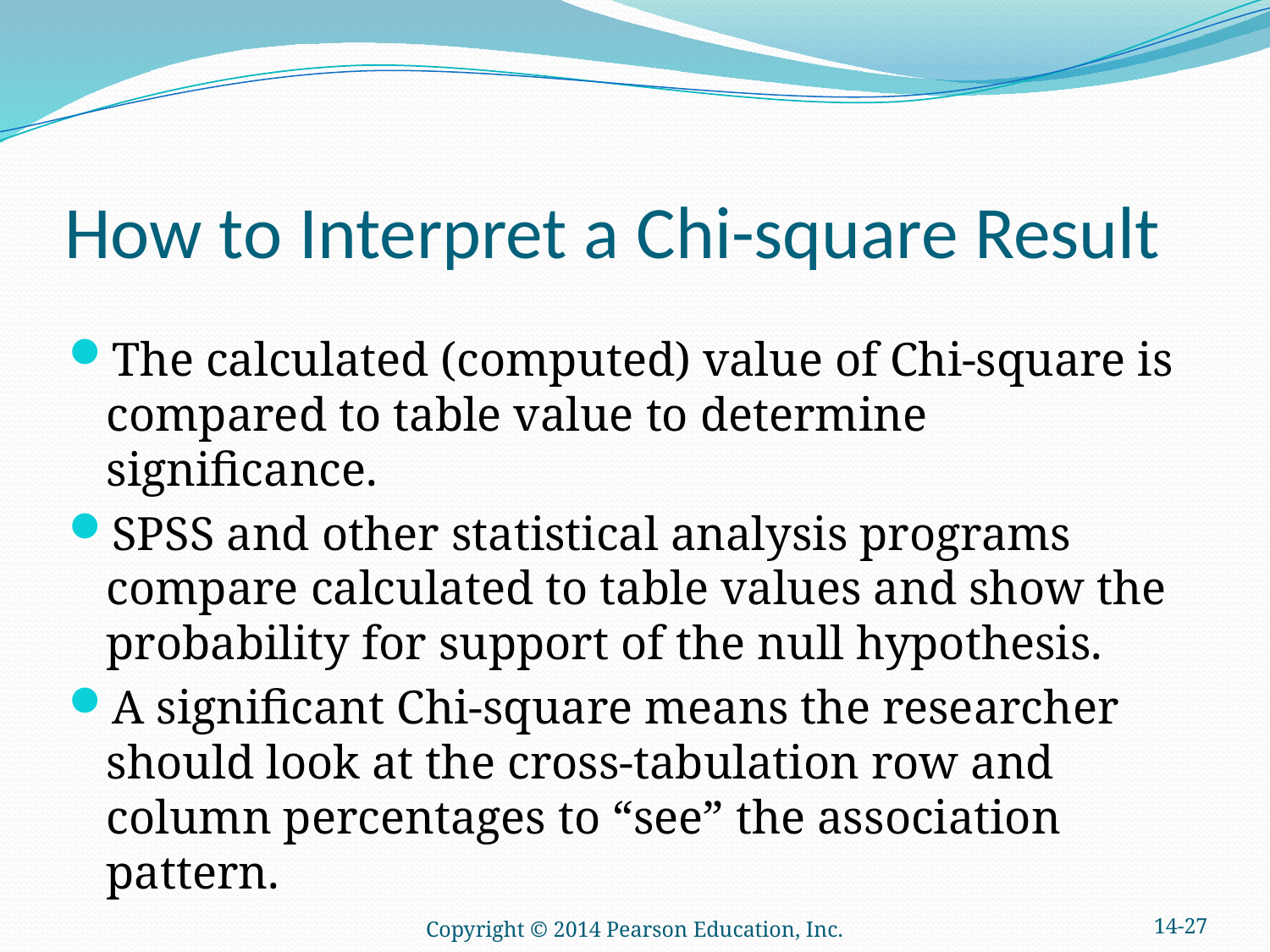

# How to Interpret a Chi-square Result
The calculated (computed) value of Chi-square is compared to table value to determine significance.
SPSS and other statistical analysis programs compare calculated to table values and show the probability for support of the null hypothesis.
A significant Chi-square means the researcher should look at the cross-tabulation row and column percentages to “see” the association pattern.